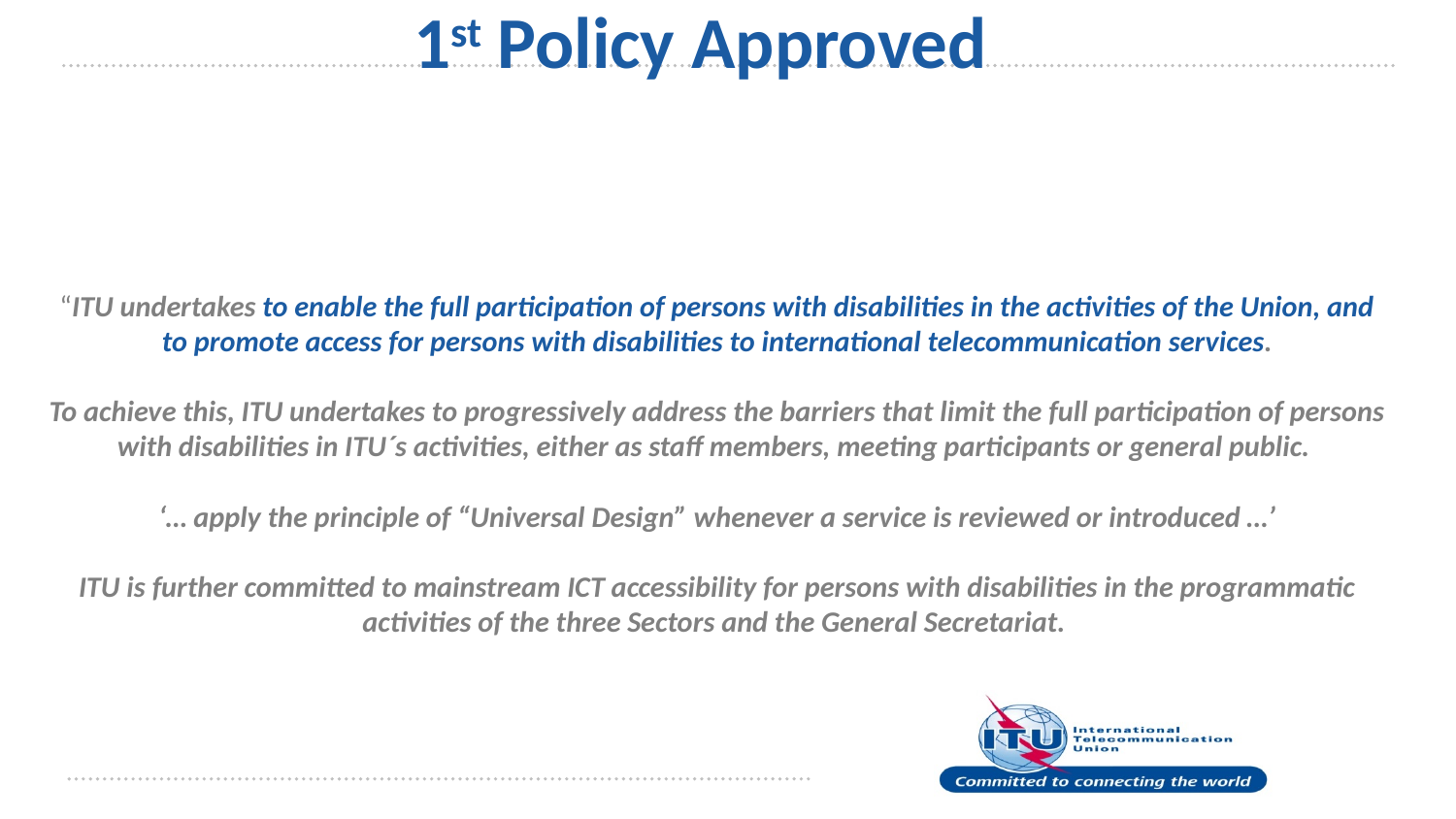

1st Policy Approved
# “ITU undertakes to enable the full participation of persons with disabilities in the activities of the Union, and to promote access for persons with disabilities to international telecommunication services. To achieve this, ITU undertakes to progressively address the barriers that limit the full participation of persons with disabilities in ITU´s activities, either as staff members, meeting participants or general public. ‘… apply the principle of “Universal Design” whenever a service is reviewed or introduced …’ ITU is further committed to mainstream ICT accessibility for persons with disabilities in the programmatic activities of the three Sectors and the General Secretariat.